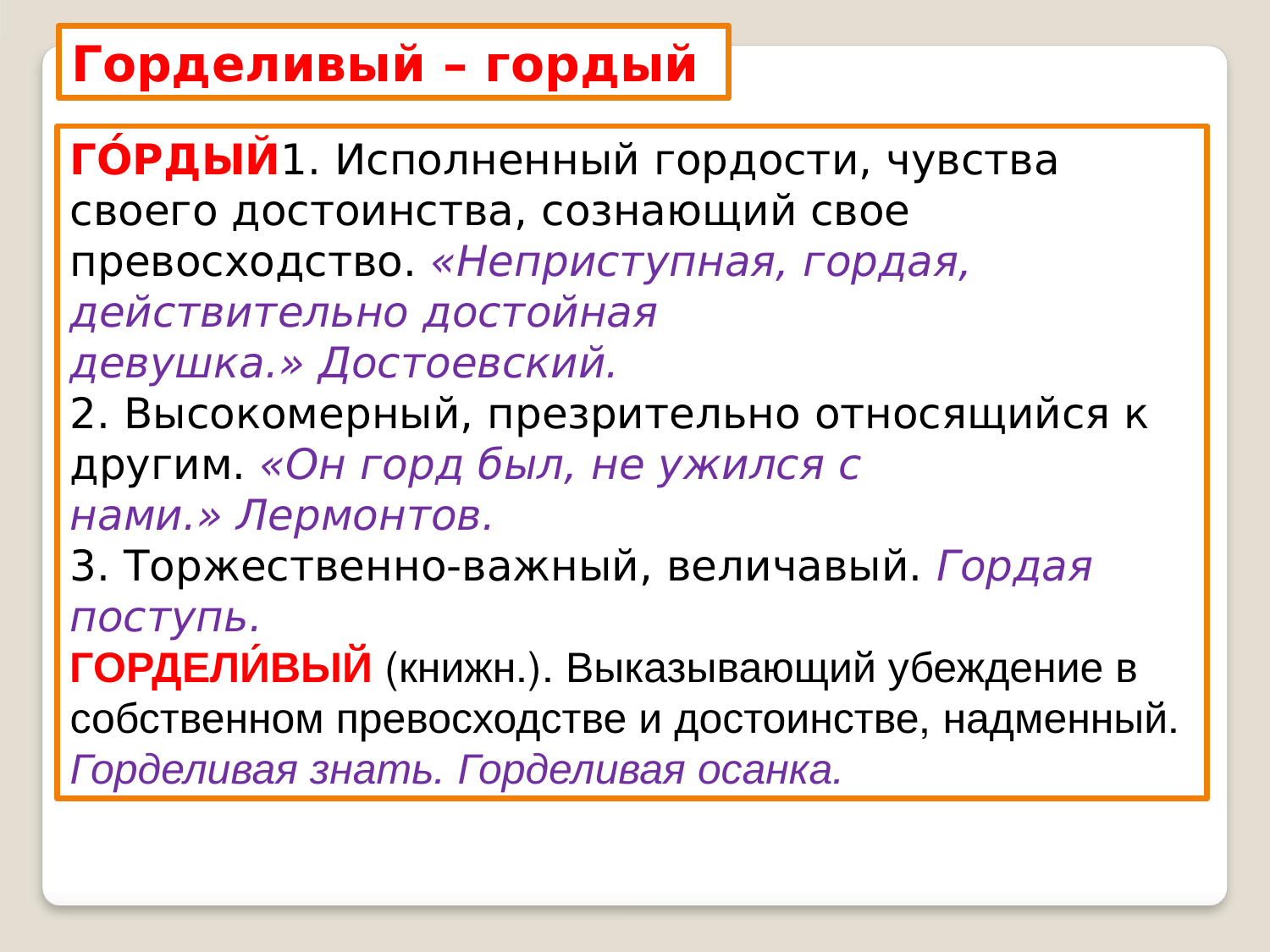

Горделивый – гордый
ГО́РДЫЙ1. Исполненный гордости, чувства своего достоинства, сознающий свое превосходство. «Неприступная, гордая, действительно достойная девушка.» Достоевский.
2. Высокомерный, презрительно относящийся к другим. «Он горд был, не ужился с нами.» Лермонтов.
3. Торжественно-важный, величавый. Гордая поступь.
ГОРДЕЛИ́ВЫЙ (книжн.). Выказывающий убеждение в собственном превосходстве и достоинстве, надменный. Горделивая знать. Горделивая осанка.